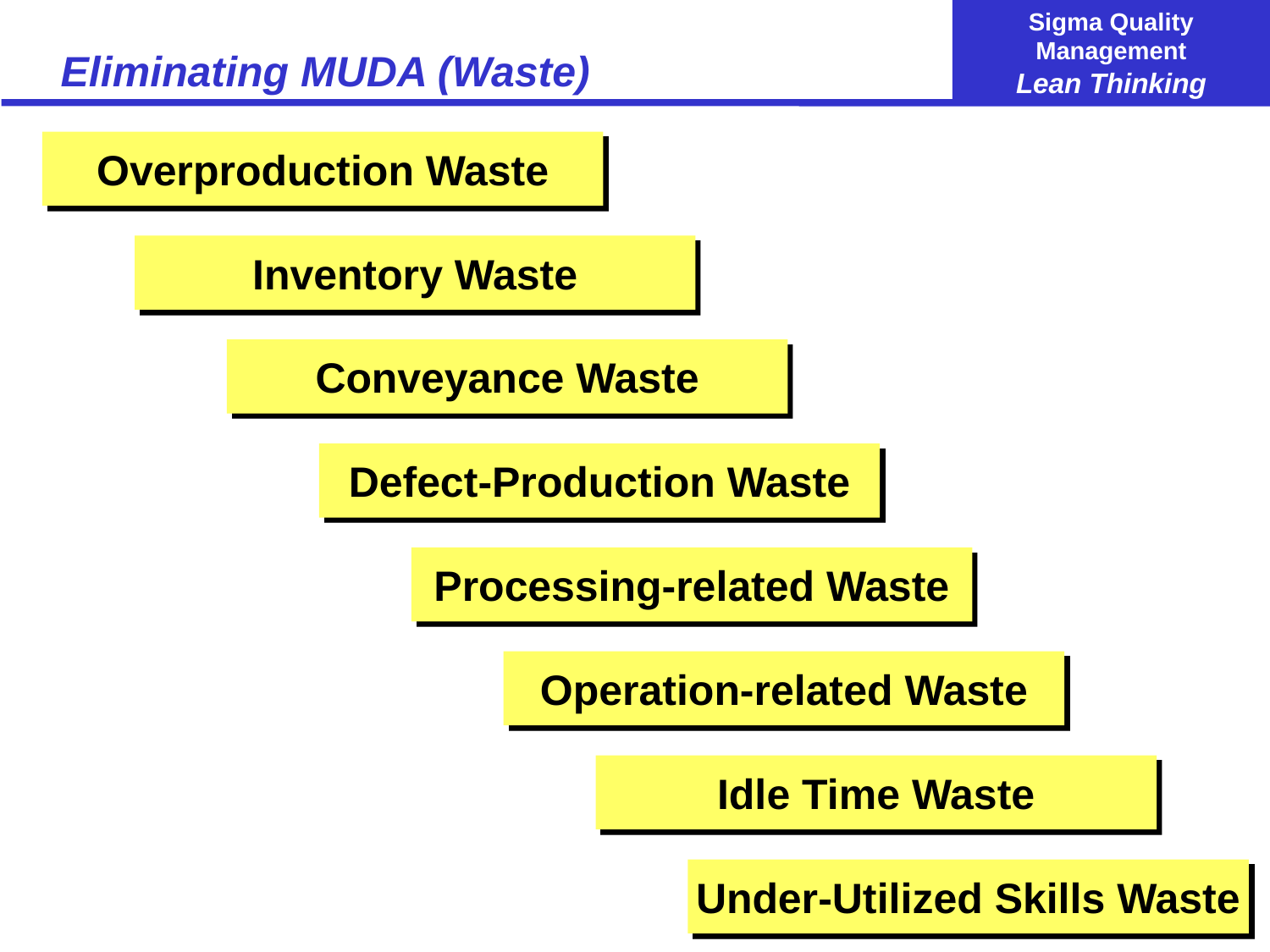

# Eliminating MUDA (Waste)
Overproduction Waste
Inventory Waste
Conveyance Waste
Defect-Production Waste
Processing-related Waste
Operation-related Waste
Idle Time Waste
Under-Utilized Skills Waste